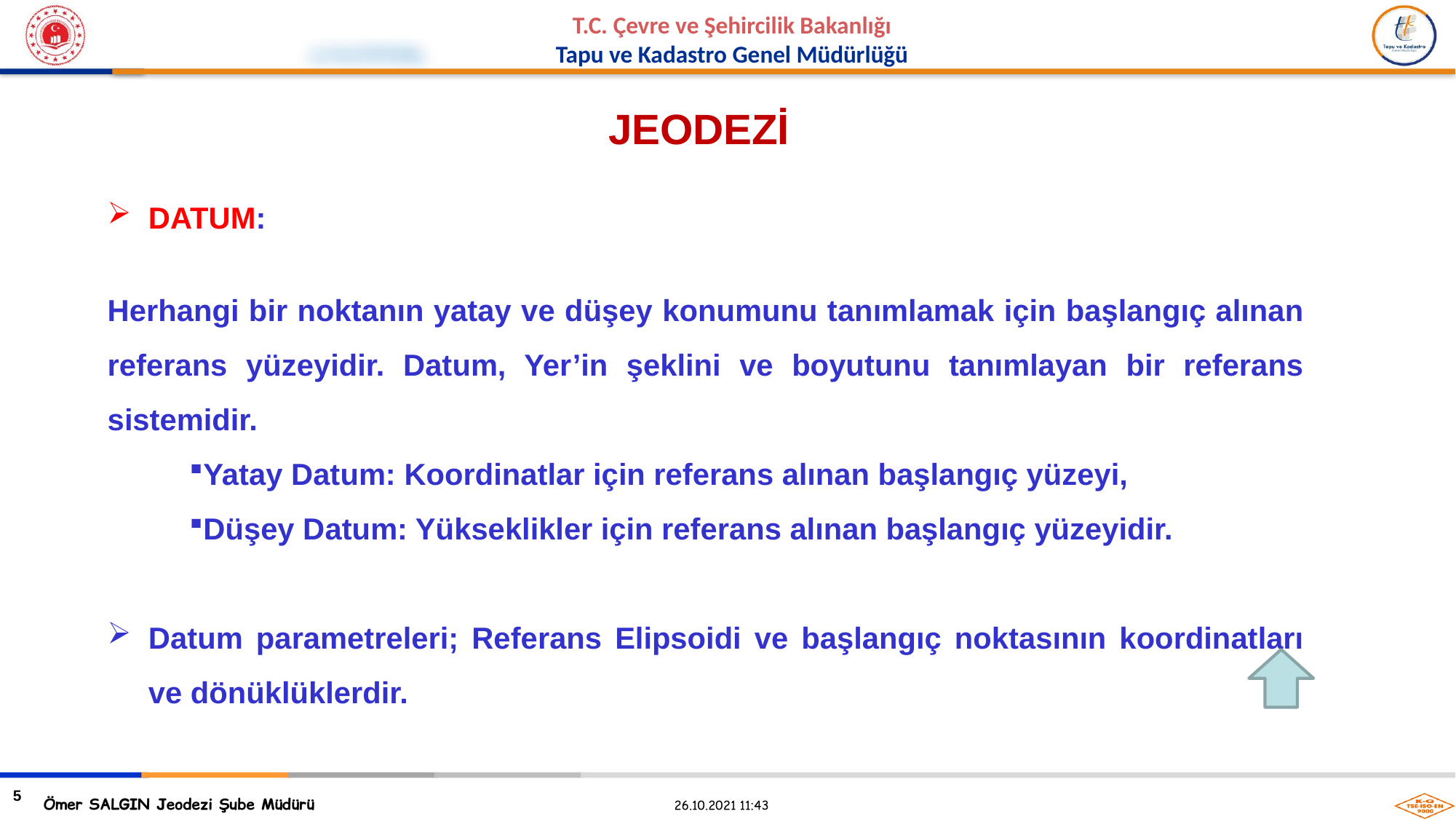

JEODEZİ
DATUM:

Herhangi bir noktanın yatay ve düşey konumunu tanımlamak için başlangıç alınan referans yüzeyidir. Datum, Yer’in şeklini ve boyutunu tanımlayan bir referans sistemidir.
Yatay Datum: Koordinatlar için referans alınan başlangıç yüzeyi,
Düşey Datum: Yükseklikler için referans alınan başlangıç yüzeyidir.

Datum parametreleri; Referans Elipsoidi ve başlangıç noktasının koordinatları ve dönüklüklerdir.